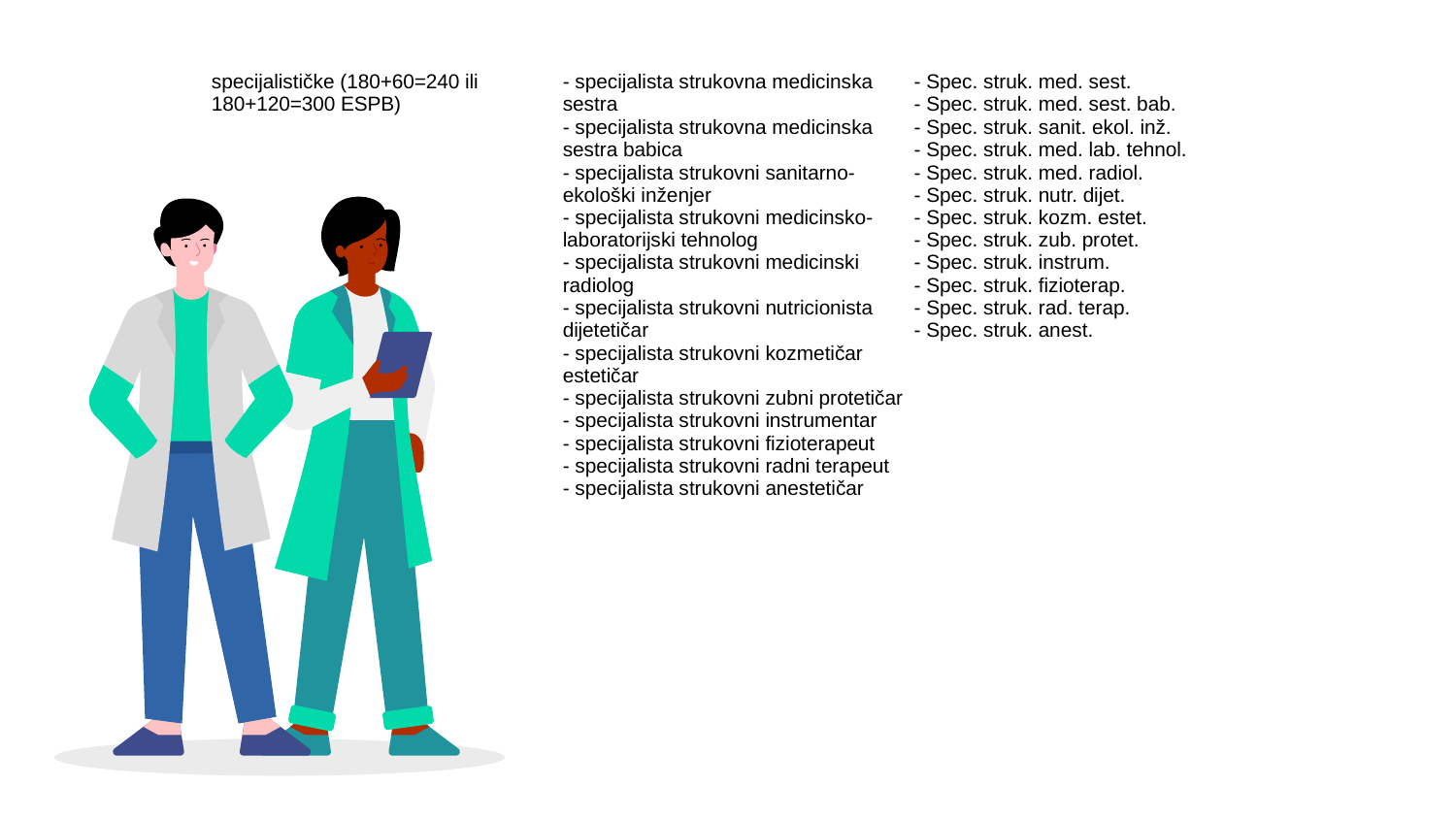

| specijalističke (180+60=240 ili 180+120=300 ESPB) | - specijalista strukovna medicinska sestra - specijalista strukovna medicinska sestra babica - specijalista strukovni sanitarno-ekološki inženjer - specijalista strukovni medicinsko- laboratorijski tehnolog - specijalista strukovni medicinski radiolog - specijalista strukovni nutricionista dijetetičar - specijalista strukovni kozmetičar estetičar - specijalista strukovni zubni protetičar - specijalista strukovni instrumentar - specijalista strukovni fizioterapeut - specijalista strukovni radni terapeut - specijalista strukovni anestetičar | - Spec. struk. med. sest. - Spec. struk. med. sest. bab. - Spec. struk. sanit. ekol. inž. - Spec. struk. med. lab. tehnol. - Spec. struk. med. radiol. - Spec. struk. nutr. dijet. - Spec. struk. kozm. estet. - Spec. struk. zub. protet. - Spec. struk. instrum. - Spec. struk. fizioterap. - Spec. struk. rad. terap. - Spec. struk. anest. |
| --- | --- | --- |